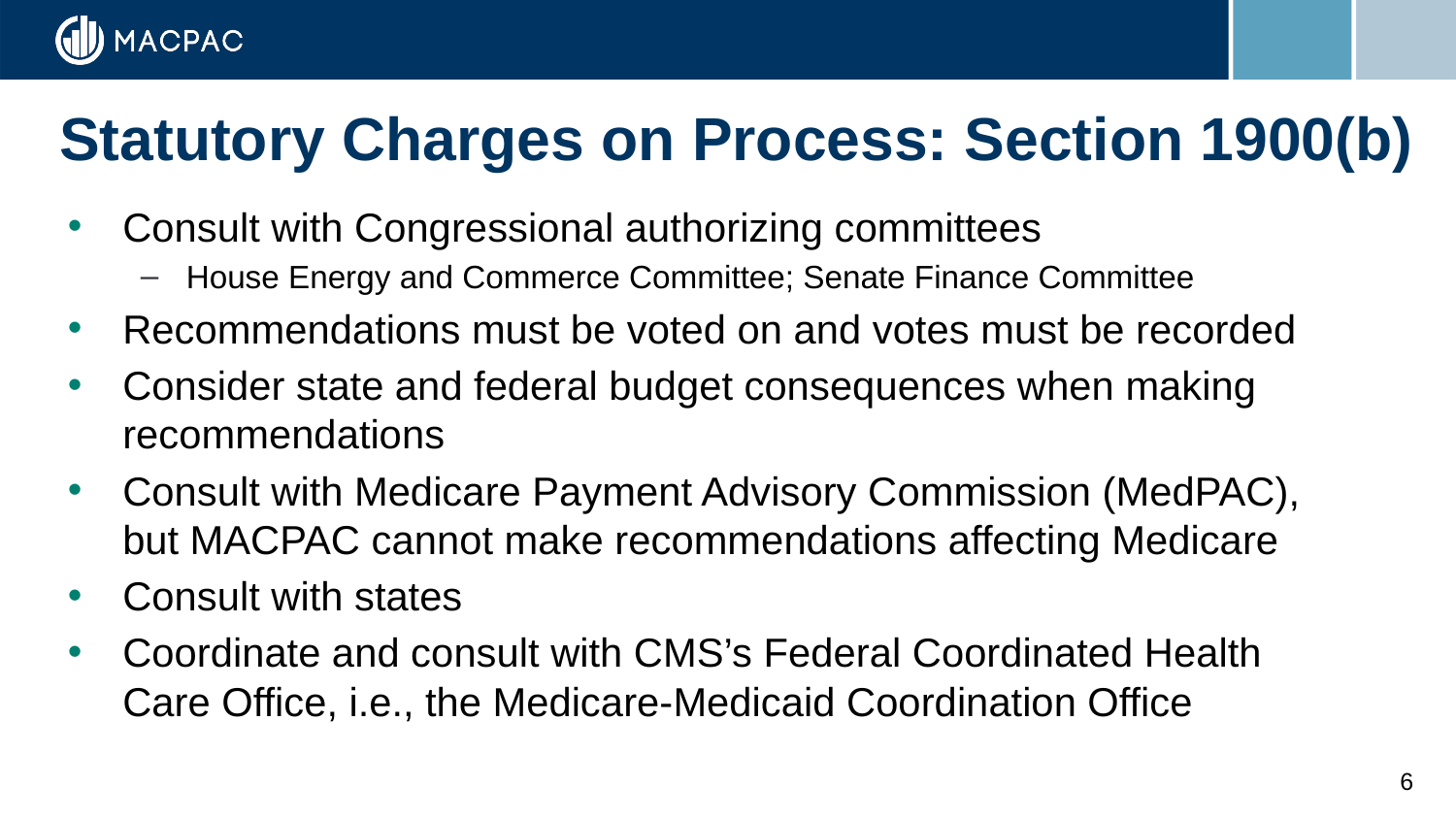

# Statutory Charges on Process: Section 1900(b)
Consult with Congressional authorizing committees
House Energy and Commerce Committee; Senate Finance Committee
Recommendations must be voted on and votes must be recorded
Consider state and federal budget consequences when making recommendations
Consult with Medicare Payment Advisory Commission (MedPAC), but MACPAC cannot make recommendations affecting Medicare
Consult with states
Coordinate and consult with CMS’s Federal Coordinated Health Care Office, i.e., the Medicare-Medicaid Coordination Office
6